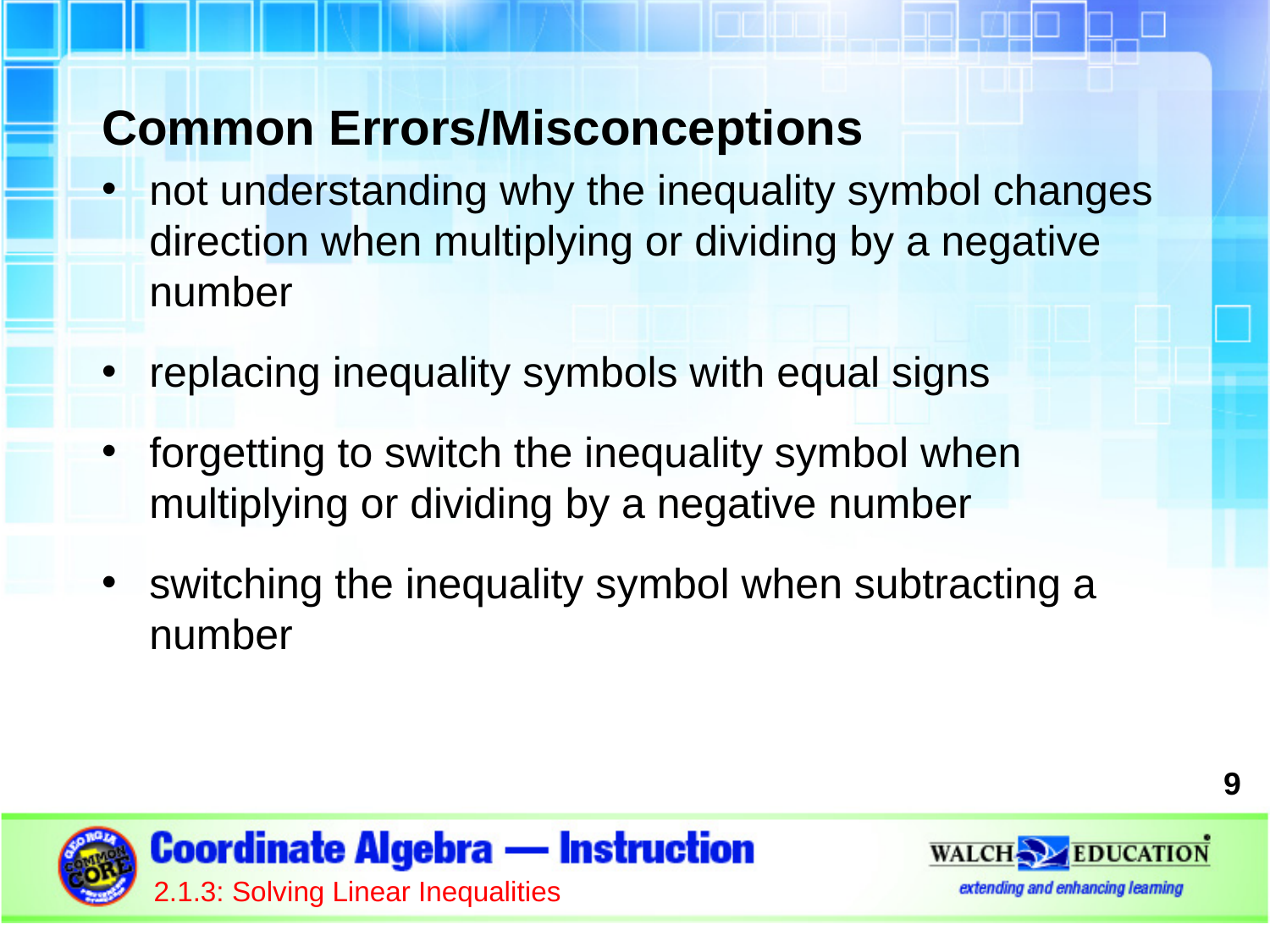

Common Errors/Misconceptions
not understanding why the inequality symbol changes direction when multiplying or dividing by a negative number
replacing inequality symbols with equal signs
forgetting to switch the inequality symbol when multiplying or dividing by a negative number
switching the inequality symbol when subtracting a number
9
2.1.3: Solving Linear Inequalities